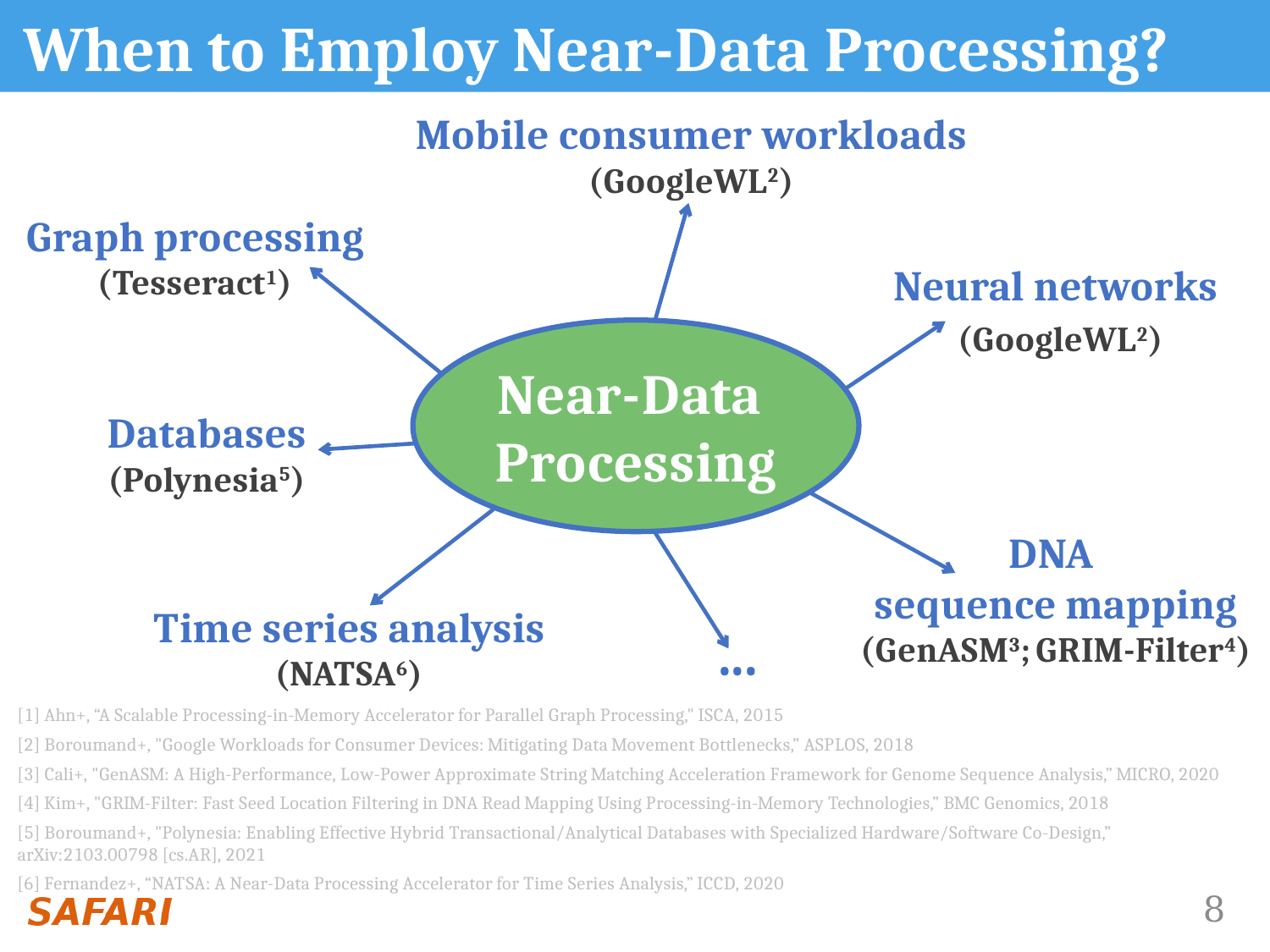

# When to Employ Near-Data Processing?
Mobile consumer workloads
(GoogleWL2)

Graph processing
(Tesseract1)

Neural networks
 (GoogleWL2)

Near-Data
Processing
Databases
(Polynesia5)

DNA
sequence mapping
(GenASM3; GRIM-Filter4)

Time series analysis
(NATSA6)

...
[1] Ahn+, “A Scalable Processing-in-Memory Accelerator for Parallel Graph Processing," ISCA, 2015
[2] Boroumand+, "Google Workloads for Consumer Devices: Mitigating Data Movement Bottlenecks,” ASPLOS, 2018
[3] Cali+, "GenASM: A High-Performance, Low-Power Approximate String Matching Acceleration Framework for Genome Sequence Analysis,” MICRO, 2020
[4] Kim+, "GRIM-Filter: Fast Seed Location Filtering in DNA Read Mapping Using Processing-in-Memory Technologies,” BMC Genomics, 2018
[5] Boroumand+, "Polynesia: Enabling Effective Hybrid Transactional/Analytical Databases with Specialized Hardware/Software Co-Design,” arXiv:2103.00798 [cs.AR], 2021
[6] Fernandez+, “NATSA: A Near-Data Processing Accelerator for Time Series Analysis,” ICCD, 2020

8